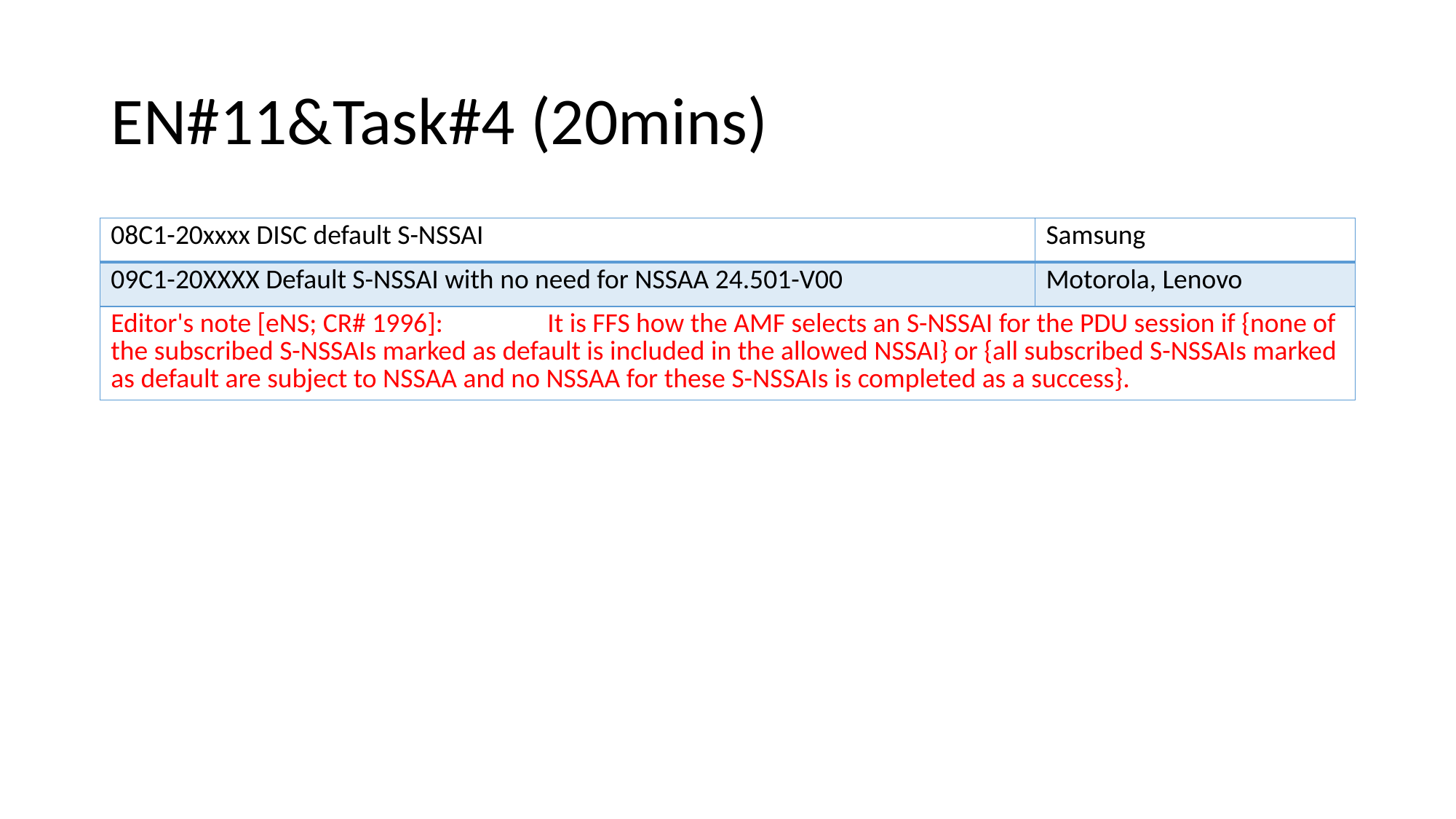

# EN#11&Task#4 (20mins)
| 08C1-20xxxx DISC default S-NSSAI | Samsung |
| --- | --- |
| 09C1-20XXXX Default S-NSSAI with no need for NSSAA 24.501-V00 | Motorola, Lenovo |
| Editor's note [eNS; CR# 1996]: It is FFS how the AMF selects an S-NSSAI for the PDU session if {none of the subscribed S-NSSAIs marked as default is included in the allowed NSSAI} or {all subscribed S-NSSAIs marked as default are subject to NSSAA and no NSSAA for these S-NSSAIs is completed as a success}. |  |